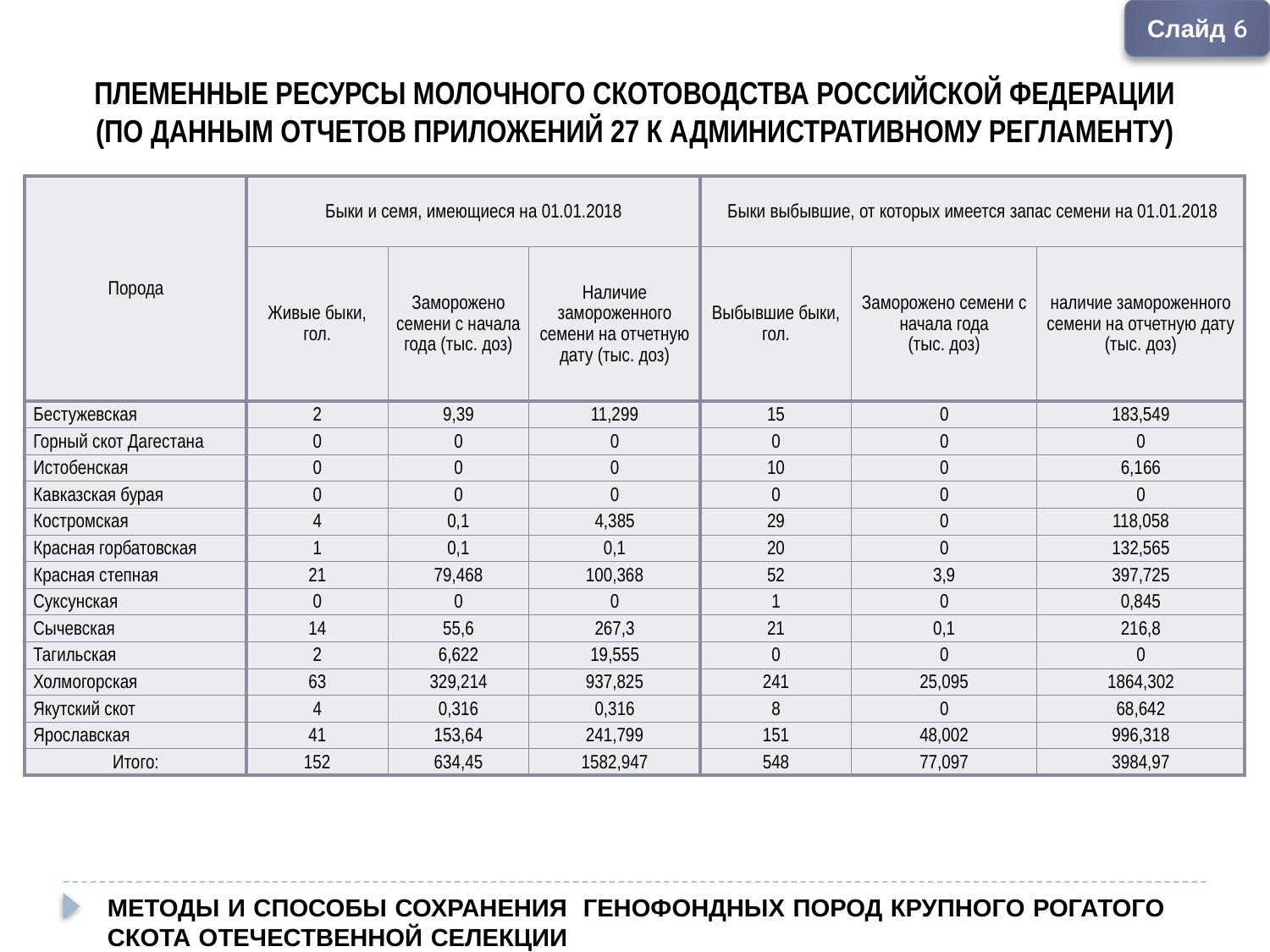

Слайд 6
Племенные ресурсы молочного скотоводства Российской Федерации
(по данным отчетов приложений 27 к Административному регламенту)
| Порода | Быки и семя, имеющиеся на 01.01.2018 |  |  | Быки выбывшие, от которых имеется запас семени на 01.01.2018 |  |  |
| --- | --- | --- | --- | --- | --- | --- |
|  | Живые быки, гол. | Заморожено семени с начала года (тыс. доз) | Наличие замороженного семени на отчетную дату (тыс. доз) | Выбывшие быки, гол. | Заморожено семени с начала года (тыс. доз) | наличие замороженного семени на отчетную дату (тыс. доз) |
| Бестужевская | 2 | 9,39 | 11,299 | 15 | 0 | 183,549 |
| Горный скот Дагестана | 0 | 0 | 0 | 0 | 0 | 0 |
| Истобенская | 0 | 0 | 0 | 10 | 0 | 6,166 |
| Кавказская бурая | 0 | 0 | 0 | 0 | 0 | 0 |
| Костромская | 4 | 0,1 | 4,385 | 29 | 0 | 118,058 |
| Красная горбатовская | 1 | 0,1 | 0,1 | 20 | 0 | 132,565 |
| Красная степная | 21 | 79,468 | 100,368 | 52 | 3,9 | 397,725 |
| Суксунская | 0 | 0 | 0 | 1 | 0 | 0,845 |
| Сычевская | 14 | 55,6 | 267,3 | 21 | 0,1 | 216,8 |
| Тагильская | 2 | 6,622 | 19,555 | 0 | 0 | 0 |
| Холмогорская | 63 | 329,214 | 937,825 | 241 | 25,095 | 1864,302 |
| Якутский скот | 4 | 0,316 | 0,316 | 8 | 0 | 68,642 |
| Ярославская | 41 | 153,64 | 241,799 | 151 | 48,002 | 996,318 |
| Итого: | 152 | 634,45 | 1582,947 | 548 | 77,097 | 3984,97 |
Методы и способы сохранения  генофондных пород крупного рогатого скота отечественной селекции